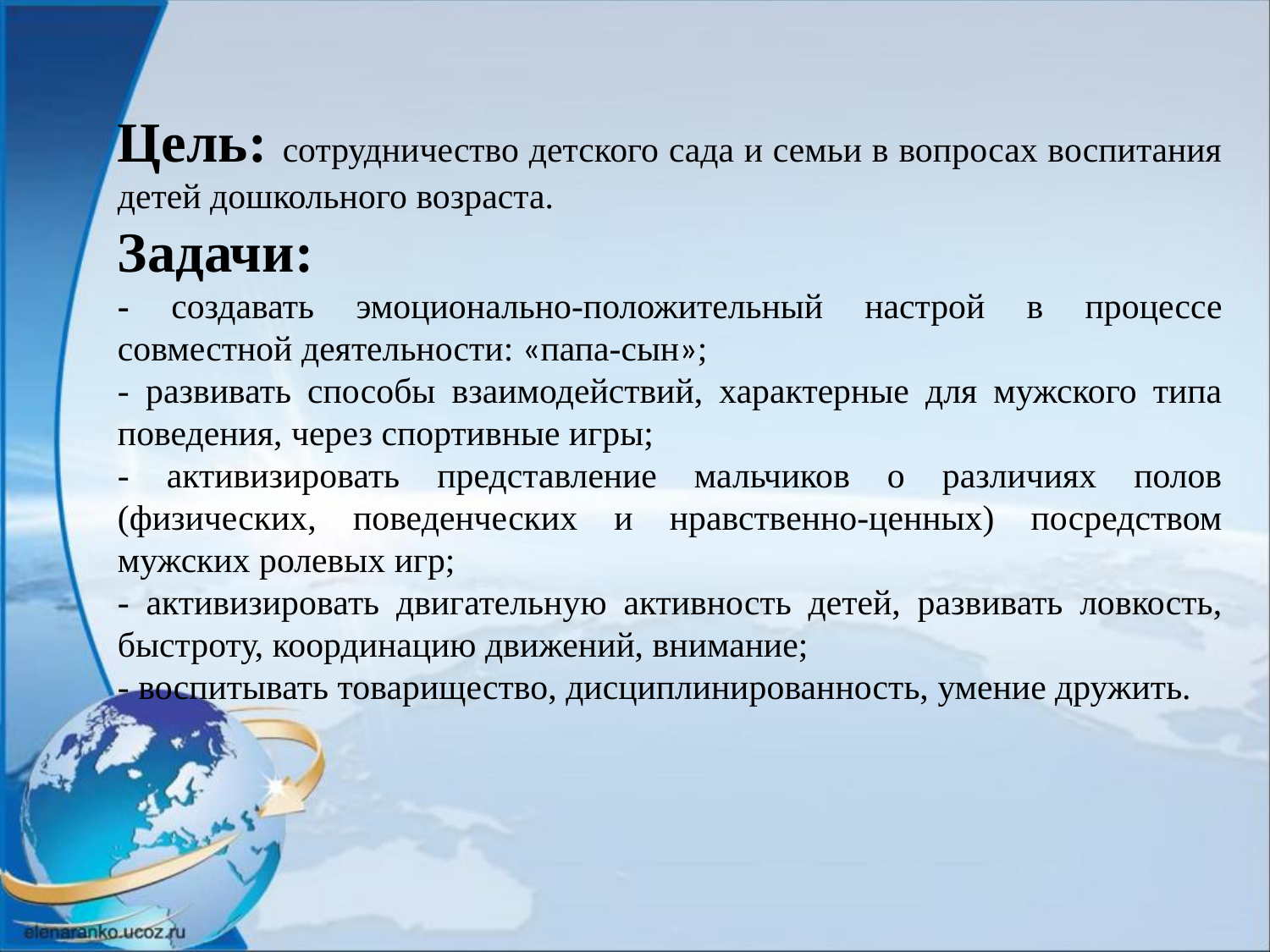

Цель: сотрудничество детского сада и семьи в вопросах воспитания детей дошкольного возраста.
Задачи:
- создавать эмоционально-положительный настрой в процессе совместной деятельности: «папа-сын»;
- развивать способы взаимодействий, характерные для мужского типа поведения, через спортивные игры;
- активизировать представление мальчиков о различиях полов (физических, поведенческих и нравственно-ценных) посредством мужских ролевых игр;
- активизировать двигательную активность детей, развивать ловкость, быстроту, координацию движений, внимание;
- воспитывать товарищество, дисциплинированность, умение дружить.